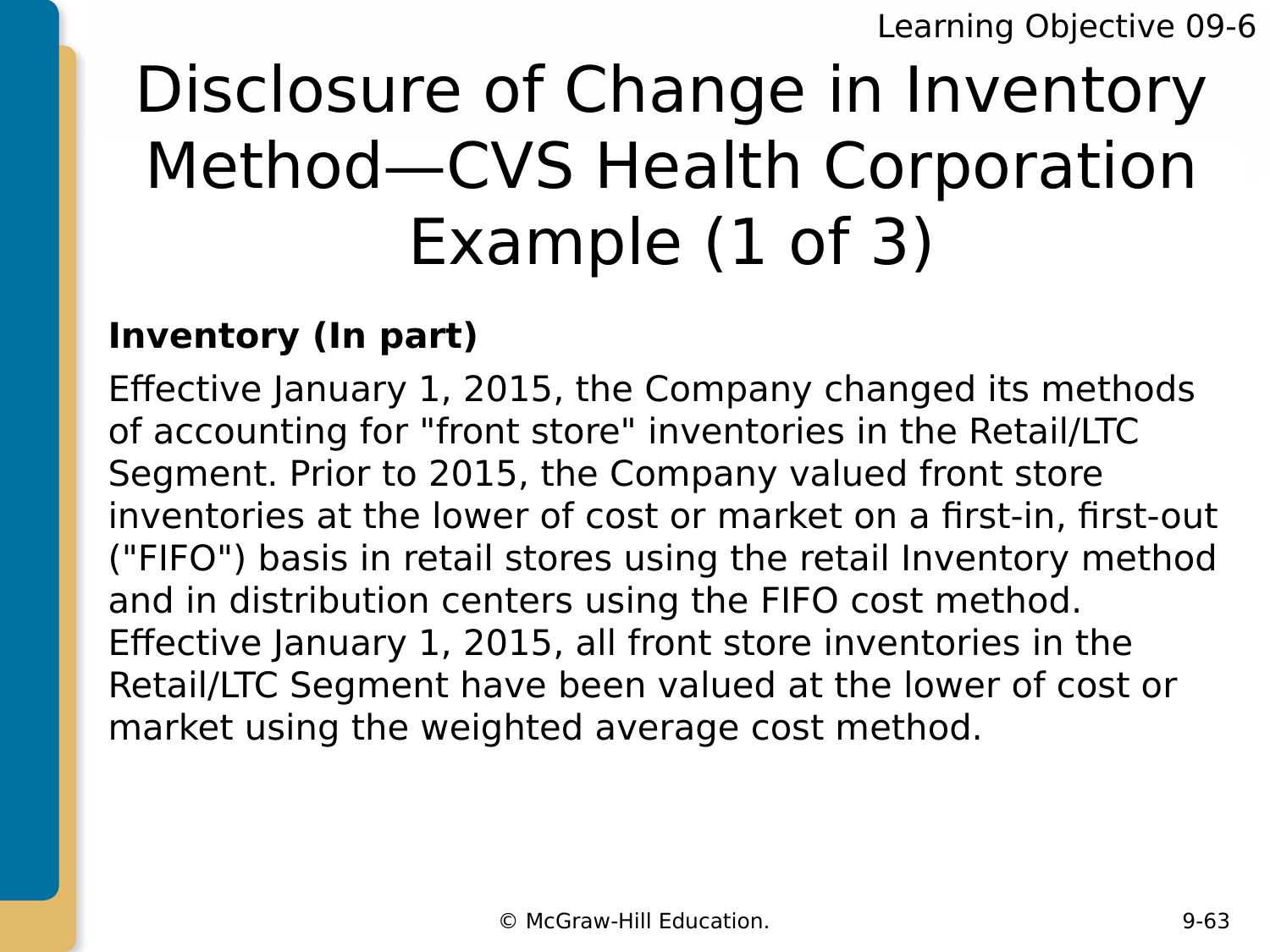

Learning Objective 09-6
# Disclosure of Change in Inventory Method—CVS Health Corporation Example (1 of 3)
Inventory (In part)
Effective January 1, 2015, the Company changed its methods of accounting for "front store" inventories in the Retail/LTC Segment. Prior to 2015, the Company valued front store inventories at the lower of cost or market on a first-in, first-out ("FIFO") basis in retail stores using the retail Inventory method and in distribution centers using the FIFO cost method. Effective January 1, 2015, all front store inventories in the Retail/LTC Segment have been valued at the lower of cost or market using the weighted average cost method.